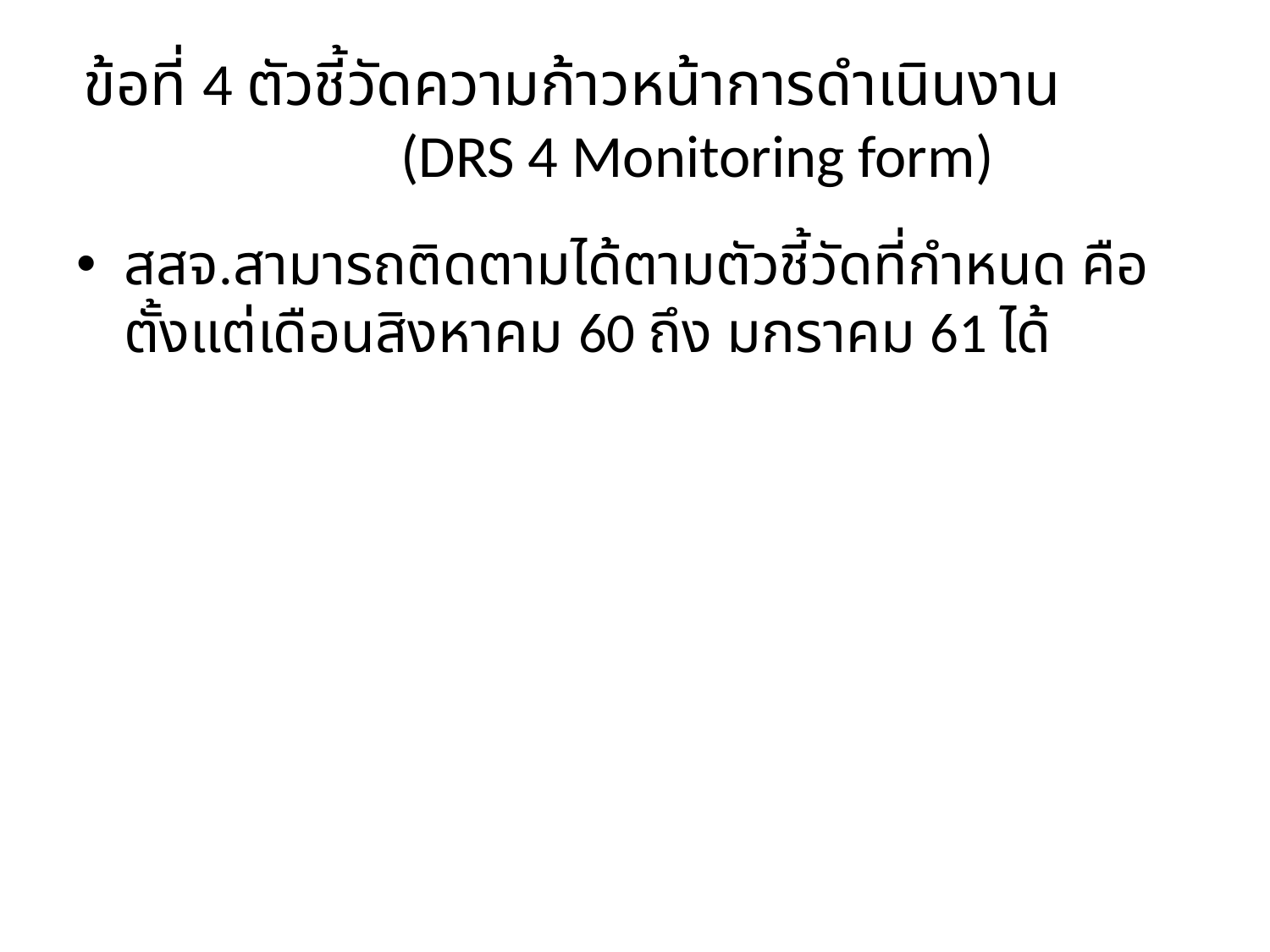

# ข้อที่ 4 ตัวชี้วัดความก้าวหน้าการดำเนินงาน                 (DRS 4 Monitoring form)
สสจ.สามารถติดตามได้ตามตัวชี้วัดที่กำหนด คือตั้งแต่เดือนสิงหาคม 60 ถึง มกราคม 61 ได้